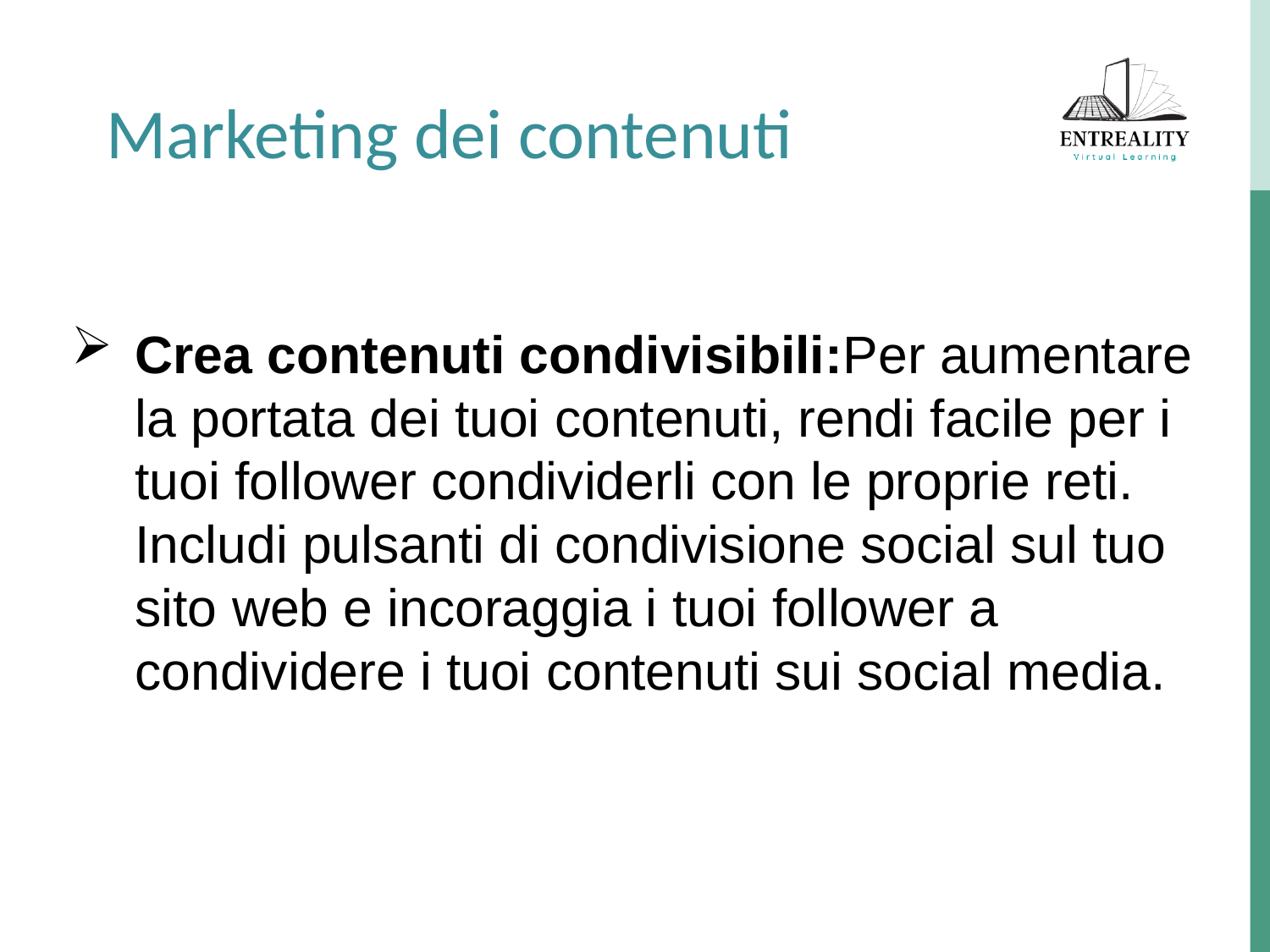

Marketing dei contenuti

Crea contenuti condivisibili:Per aumentare la portata dei tuoi contenuti, rendi facile per i tuoi follower condividerli con le proprie reti. Includi pulsanti di condivisione social sul tuo sito web e incoraggia i tuoi follower a condividere i tuoi contenuti sui social media.